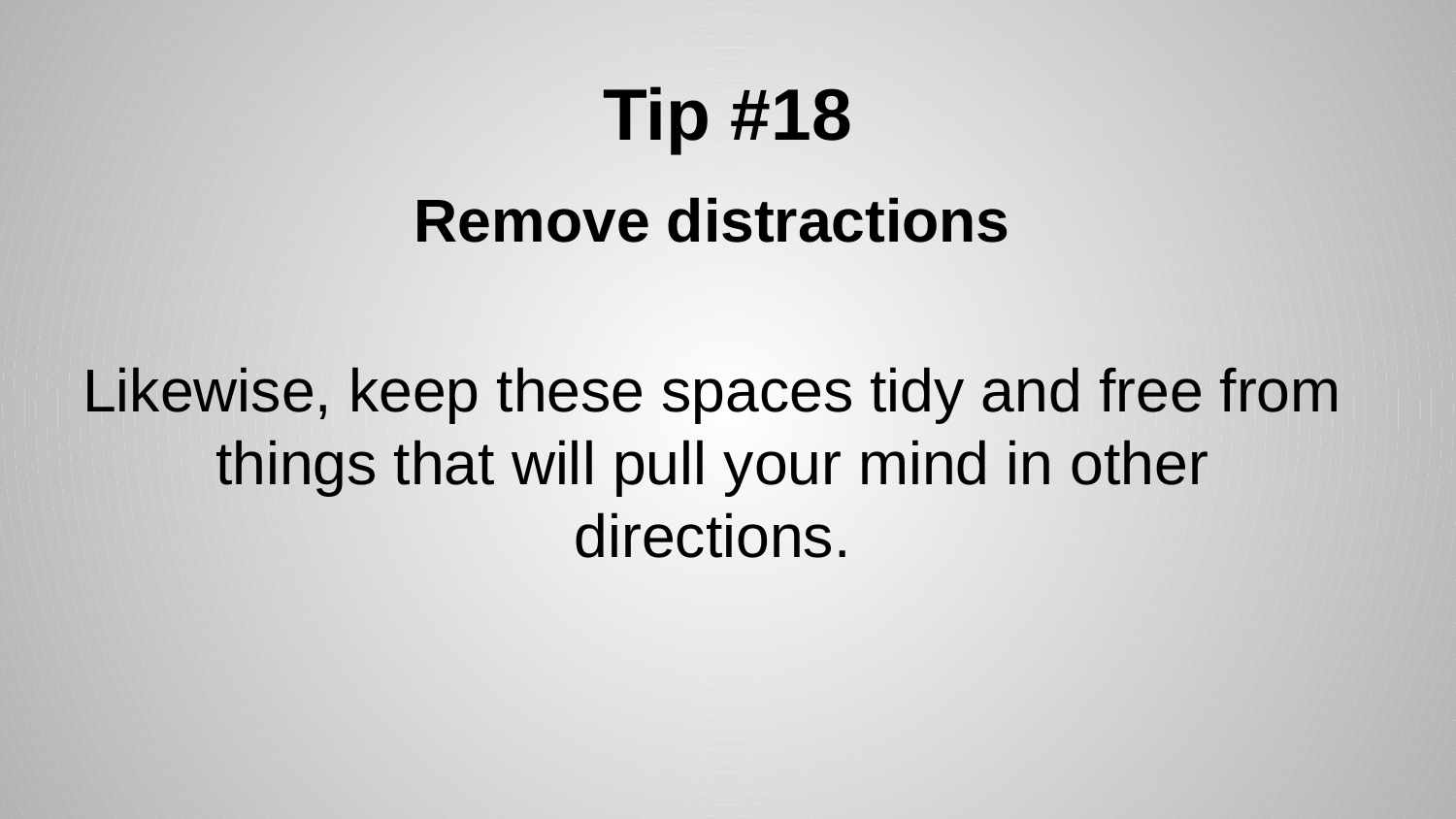

# Tip #18

Remove distractions

Likewise, keep these spaces tidy and free from things that will pull your mind in other directions.